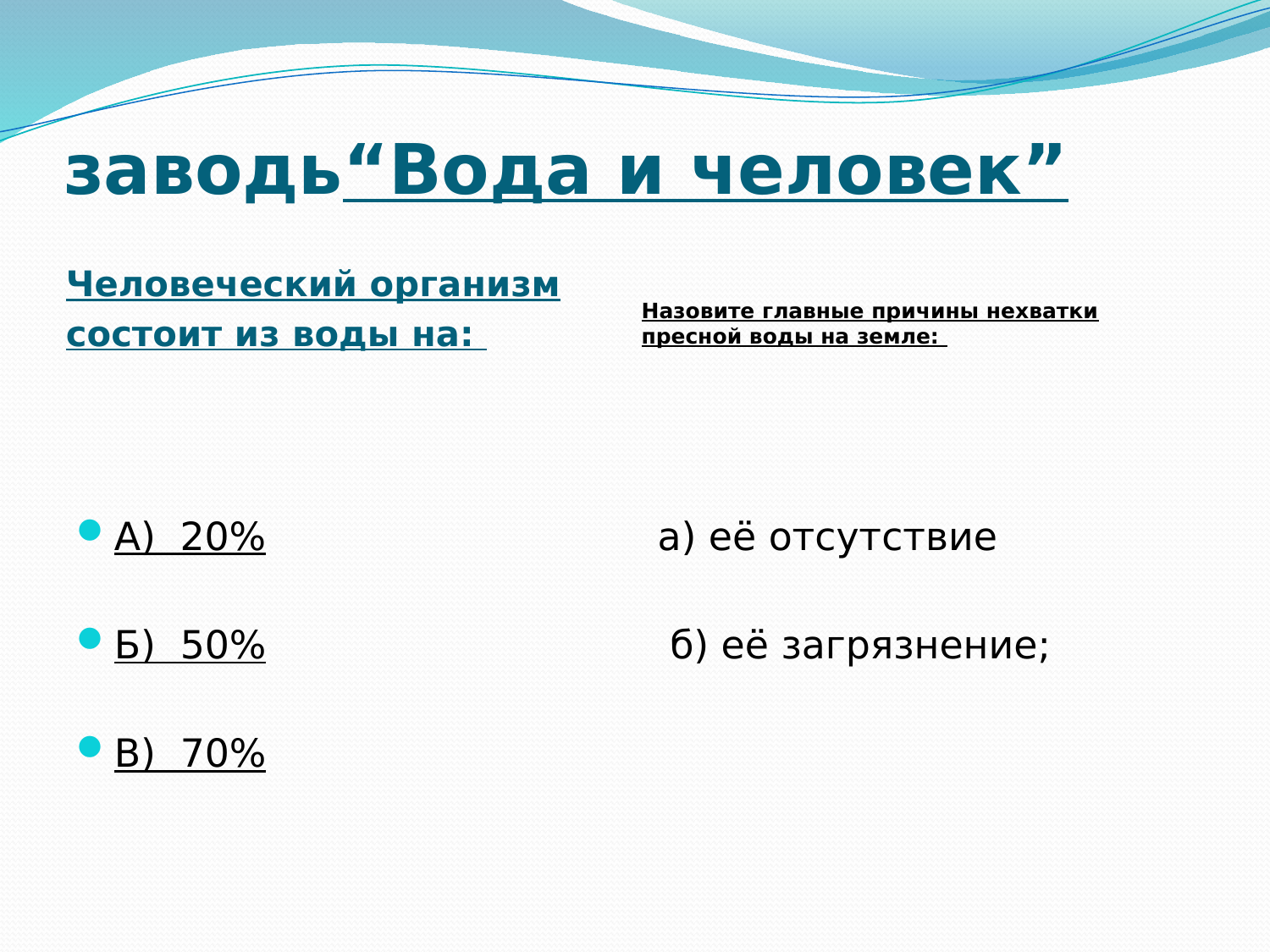

# заводь“Вода и человек”
Человеческий организм
состоит из воды на:

Назовите главные причины нехватки пресной воды на земле:

А)  20%

Б)  50%

В)  70%

а) её отсутствие

 б) её загрязнение;